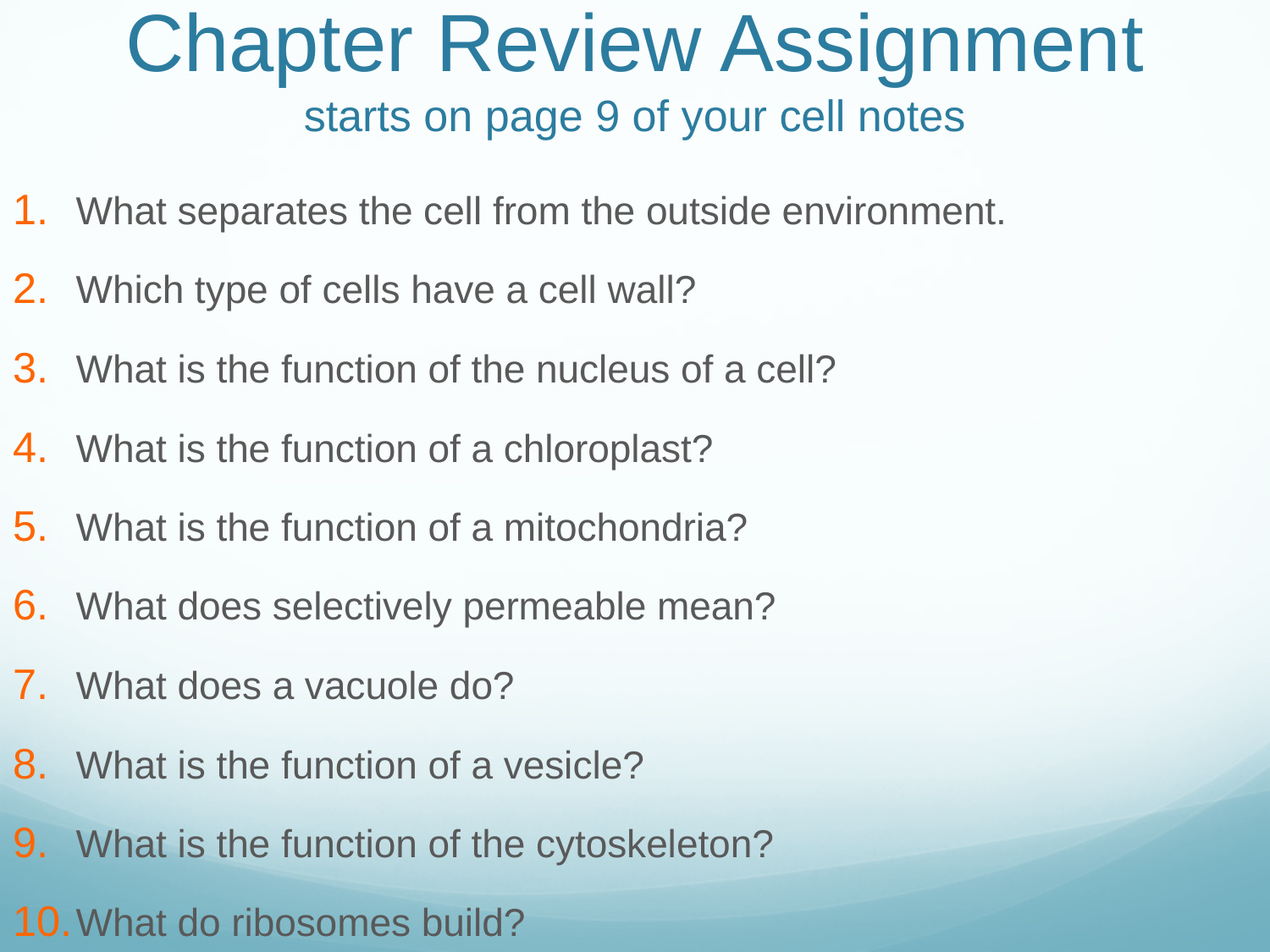

# Chapter Review Assignment starts on page 9 of your cell notes
What separates the cell from the outside environment.
Which type of cells have a cell wall?
What is the function of the nucleus of a cell?
What is the function of a chloroplast?
What is the function of a mitochondria?
What does selectively permeable mean?
What does a vacuole do?
What is the function of a vesicle?
What is the function of the cytoskeleton?
What do ribosomes build?